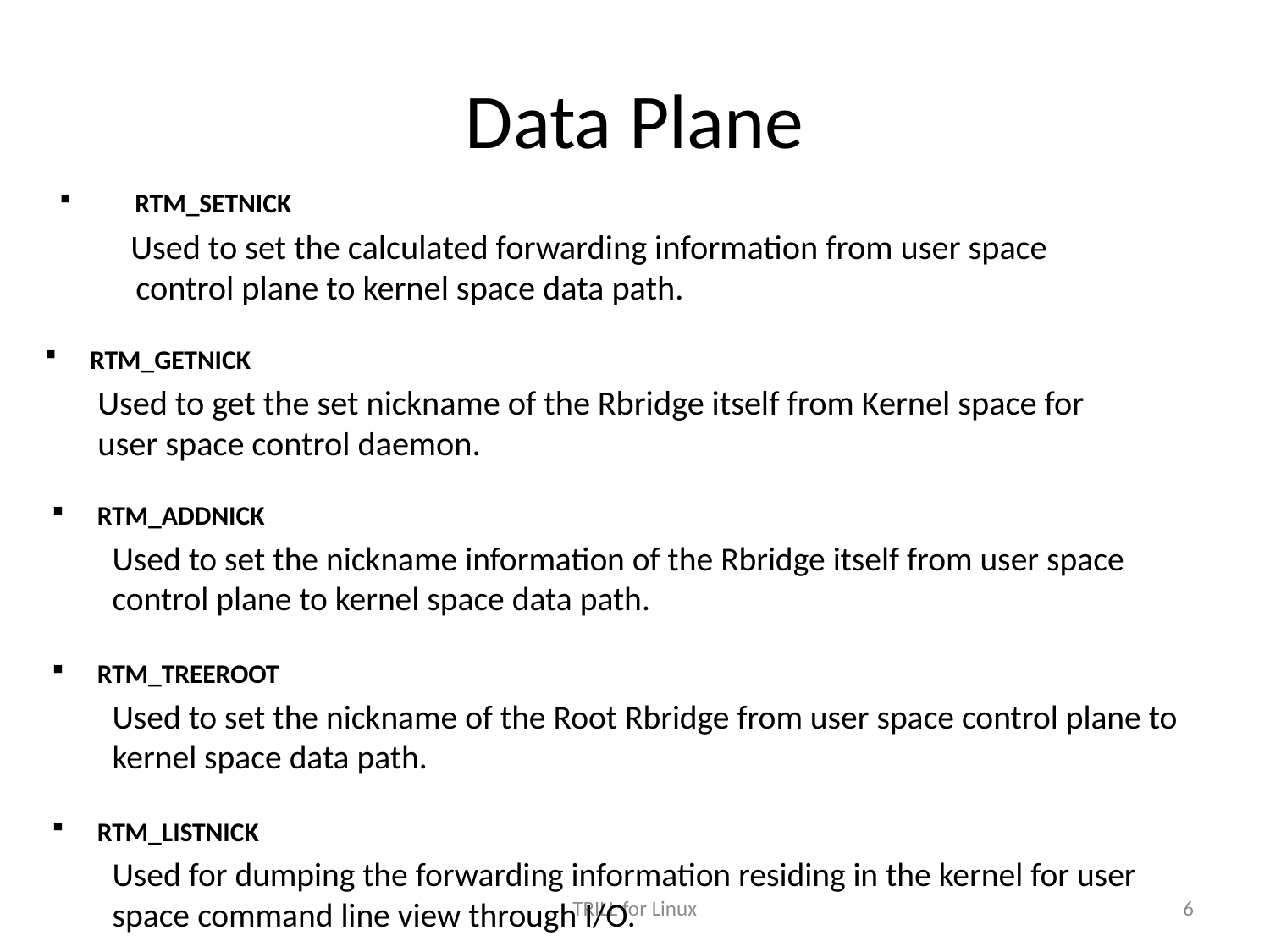

# Data Plane
RTM_SETNICK
            Used to set the calculated forwarding information from user space
          control plane to kernel space data path.

RTM_GETNICK
         Used to get the set nickname of the Rbridge itself from Kernel space for
       user space control daemon.

RTM_ADDNICK
Used to set the nickname information of the Rbridge itself from user space control plane to kernel space data path.

RTM_TREEROOT
Used to set the nickname of the Root Rbridge from user space control plane to kernel space data path.

RTM_LISTNICK
Used for dumping the forwarding information residing in the kernel for user space command line view through I/O.
TRILL for Linux
6